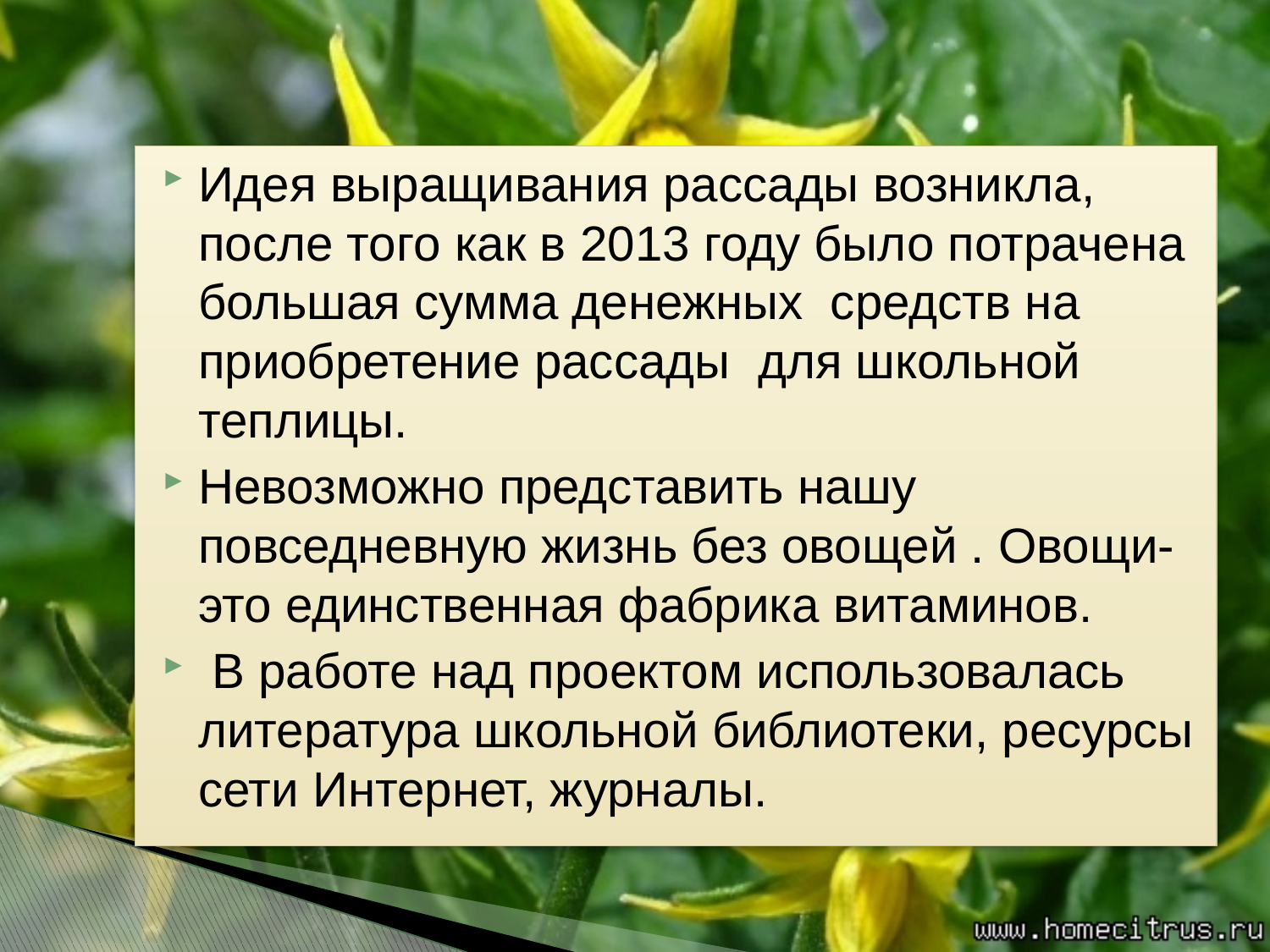

Идея выращивания рассады возникла, после того как в 2013 году было потрачена большая сумма денежных  средств на приобретение рассады  для школьной теплицы.
Невозможно представить нашу повседневную жизнь без овощей . Овощи- это единственная фабрика витаминов.
 В работе над проектом использовалась литература школьной библиотеки, ресурсы сети Интернет, журналы.